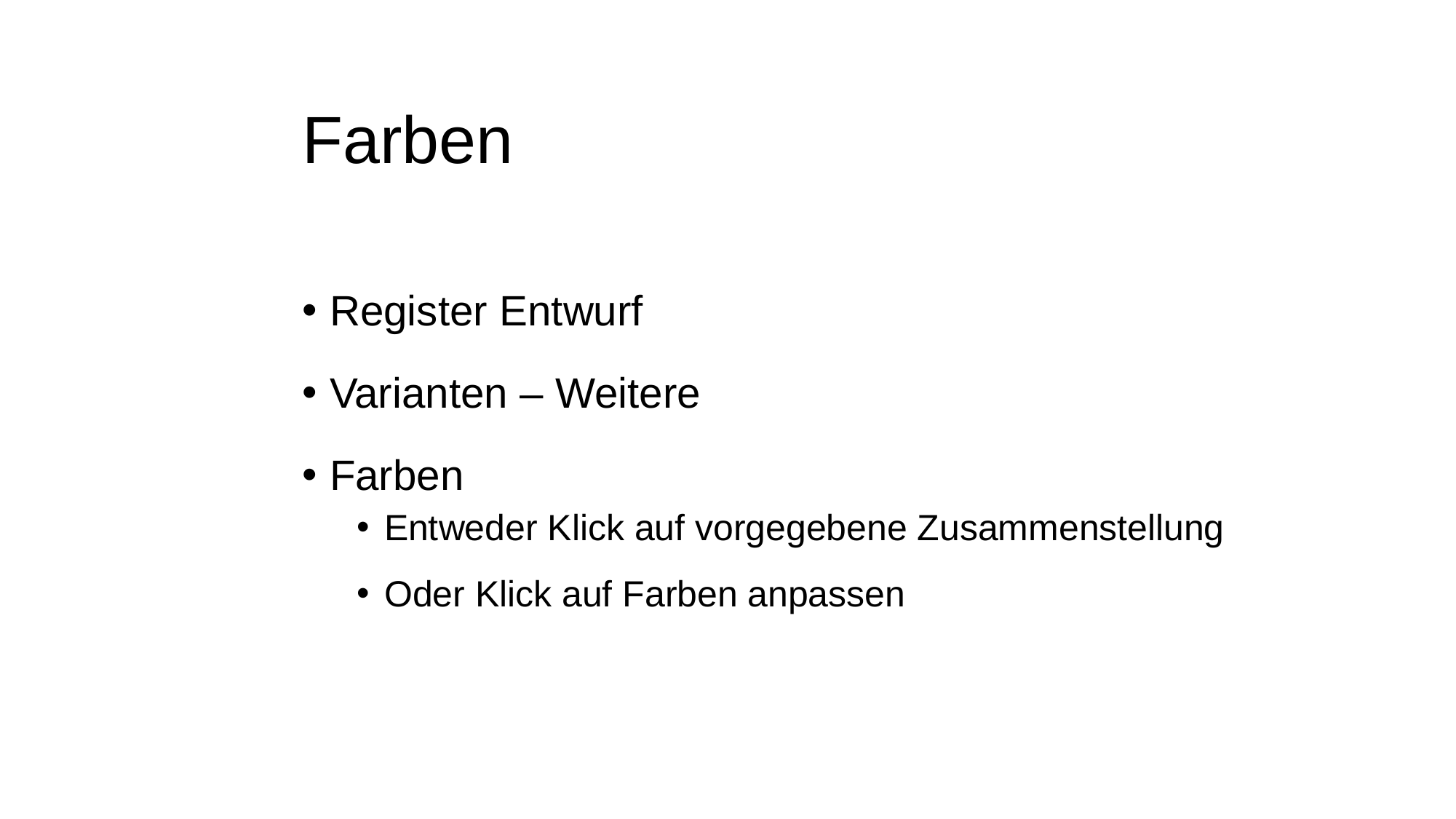

# Farben
Register Entwurf
Varianten – Weitere
Farben
Entweder Klick auf vorgegebene Zusammenstellung
Oder Klick auf Farben anpassen